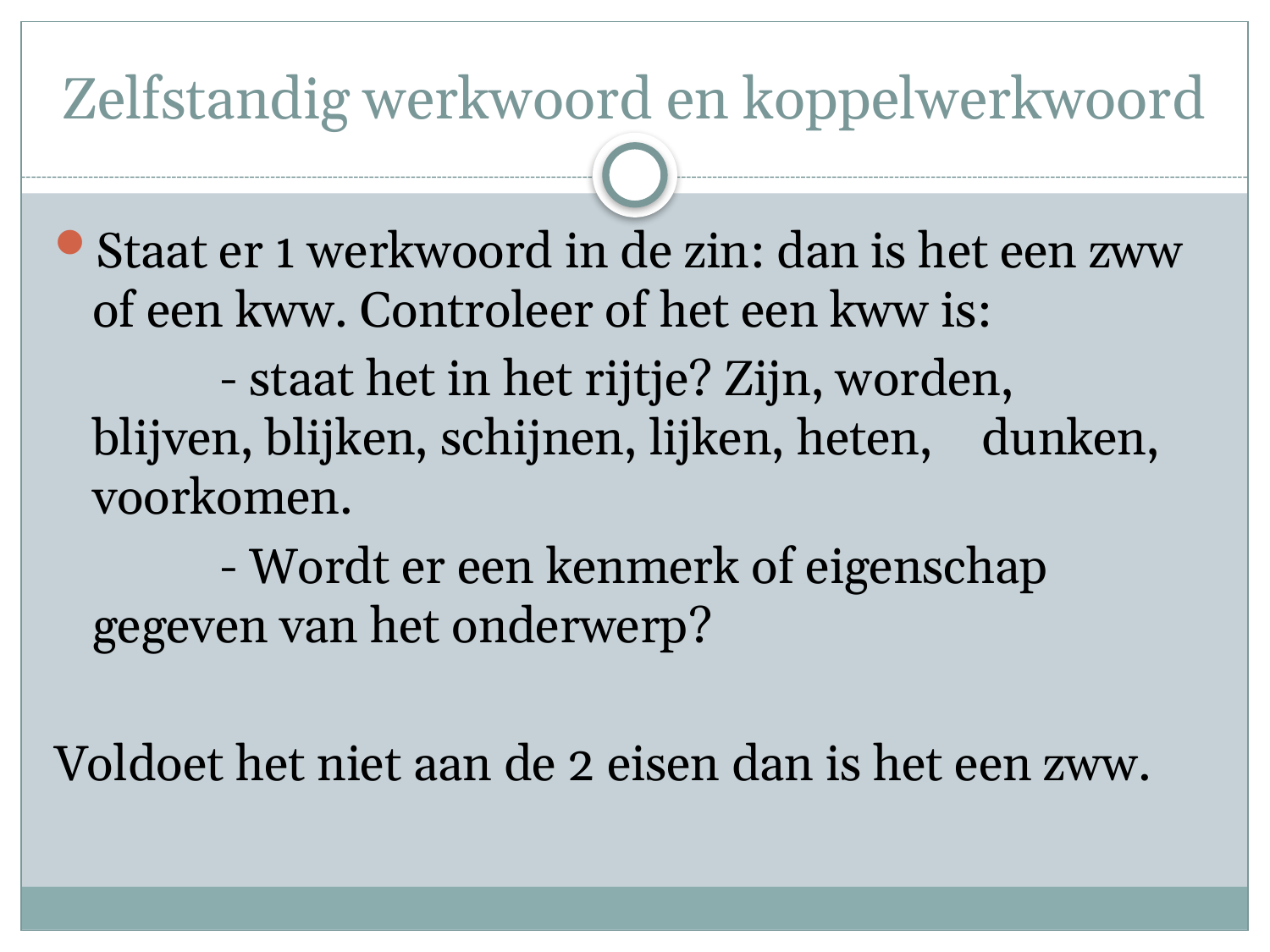

# Zelfstandig werkwoord en koppelwerkwoord
Staat er 1 werkwoord in de zin: dan is het een zww of een kww. Controleer of het een kww is:
		- staat het in het rijtje? Zijn, worden, 	blijven, blijken, schijnen, lijken, heten, 	dunken, voorkomen.
		- Wordt er een kenmerk of eigenschap 	gegeven van het onderwerp?

Voldoet het niet aan de 2 eisen dan is het een zww.